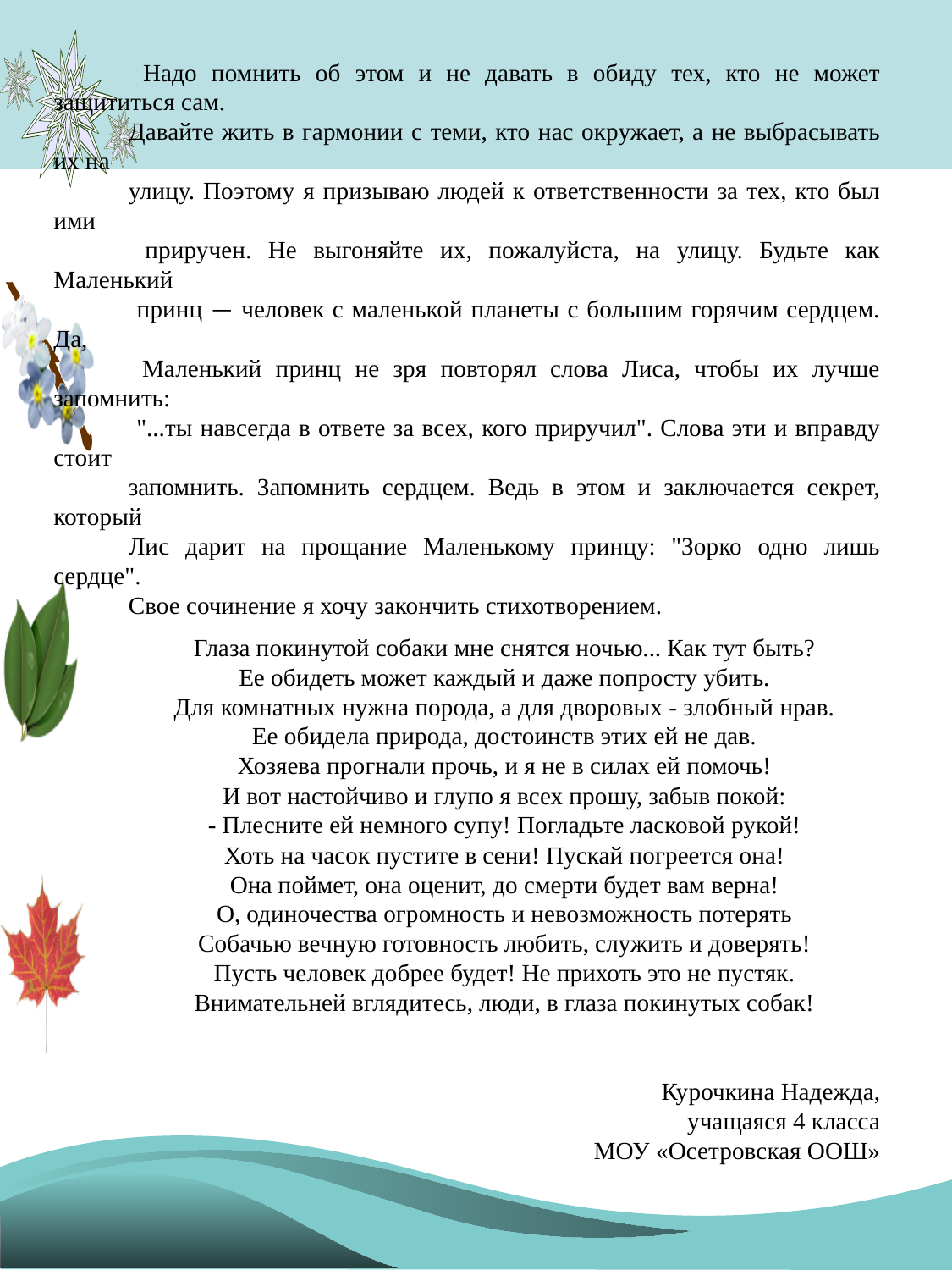

Надо помнить об этом и не давать в обиду тех, кто не может защититься сам.
Давайте жить в гармонии с теми, кто нас окружает, а не выбрасывать их на
улицу. Поэтому я призываю людей к ответственности за тех, кто был ими
 приручен. Не выгоняйте их, пожалуйста, на улицу. Будьте как Маленький
 принц — человек с маленькой планеты с большим горячим сердцем. Да,
 Маленький принц не зря повторял слова Лиса, чтобы их лучше запомнить:
 "...ты навсегда в ответе за всех, кого приручил". Слова эти и вправду стоит
запомнить. Запомнить сердцем. Ведь в этом и заключается секрет, который
Лис дарит на прощание Маленькому принцу: "Зорко одно лишь сердце".
Свое сочинение я хочу закончить стихотворением.

Глаза покинутой собаки мне снятся ночью... Как тут быть?
Ее обидеть может каждый и даже попросту убить.
Для комнатных нужна порода, а для дворовых - злобный нрав.
Ее обидела природа, достоинств этих ей не дав.
Хозяева прогнали прочь, и я не в силах ей помочь!
И вот настойчиво и глупо я всех прошу, забыв покой:
- Плесните ей немного супу! Погладьте ласковой рукой!
Хоть на часок пустите в сени! Пускай погреется она!
Она поймет, она оценит, до смерти будет вам верна!
О, одиночества огромность и невозможность потерять
Собачью вечную готовность любить, служить и доверять!
Пусть человек добрее будет! Не прихоть это не пустяк.
Внимательней вглядитесь, люди, в глаза покинутых собак!

Курочкина Надежда,
учащаяся 4 класса
МОУ «Осетровская ООШ»